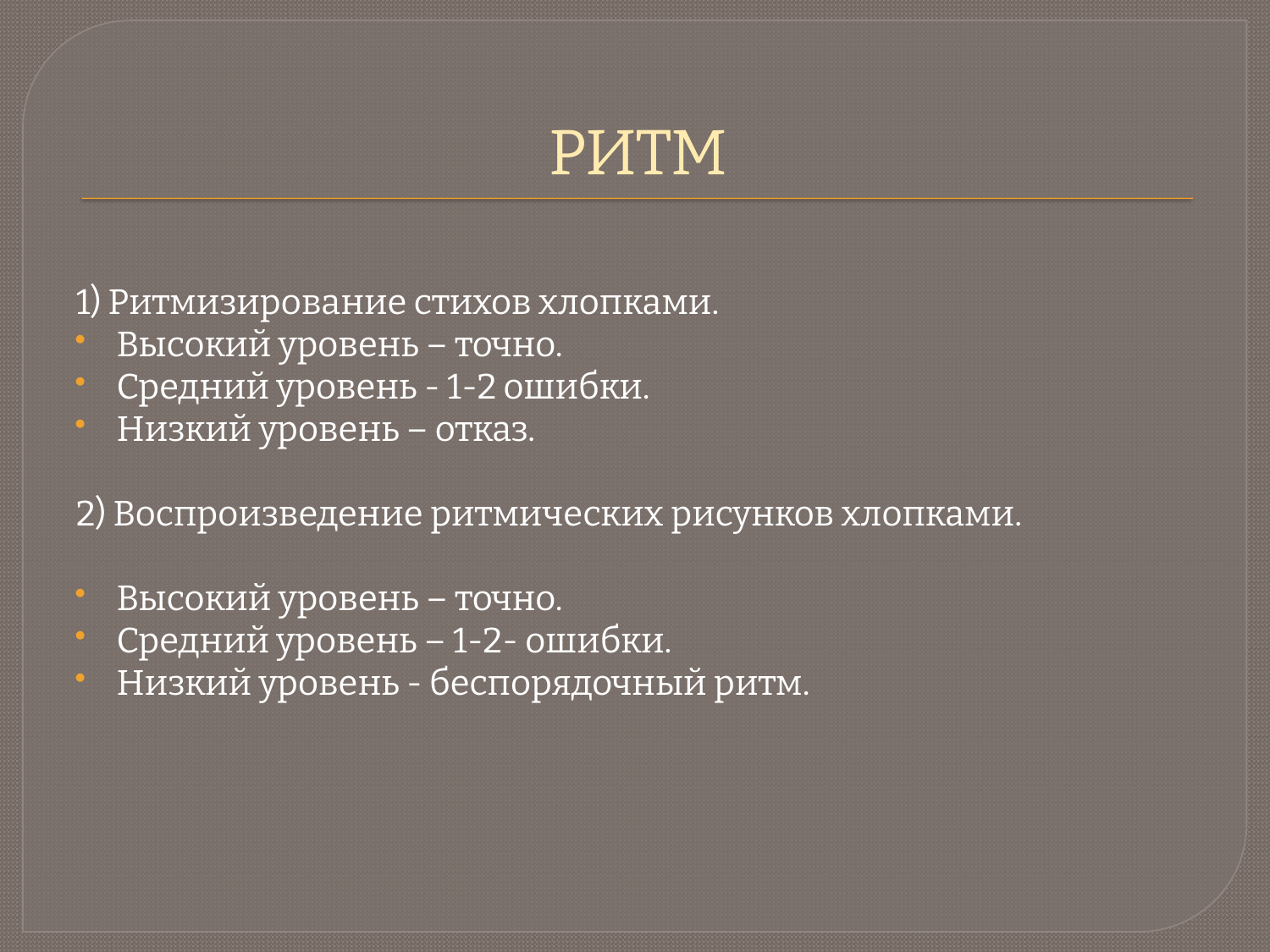

# РИТМ

1) Ритмизирование стихов хлопками.
Высокий уровень – точно.
Средний уровень - 1-2 ошибки.
Низкий уровень – отказ.

2) Воспроизведение ритмических рисунков хлопками.

Высокий уровень – точно.
Средний уровень – 1-2- ошибки.
Низкий уровень - беспорядочный ритм.